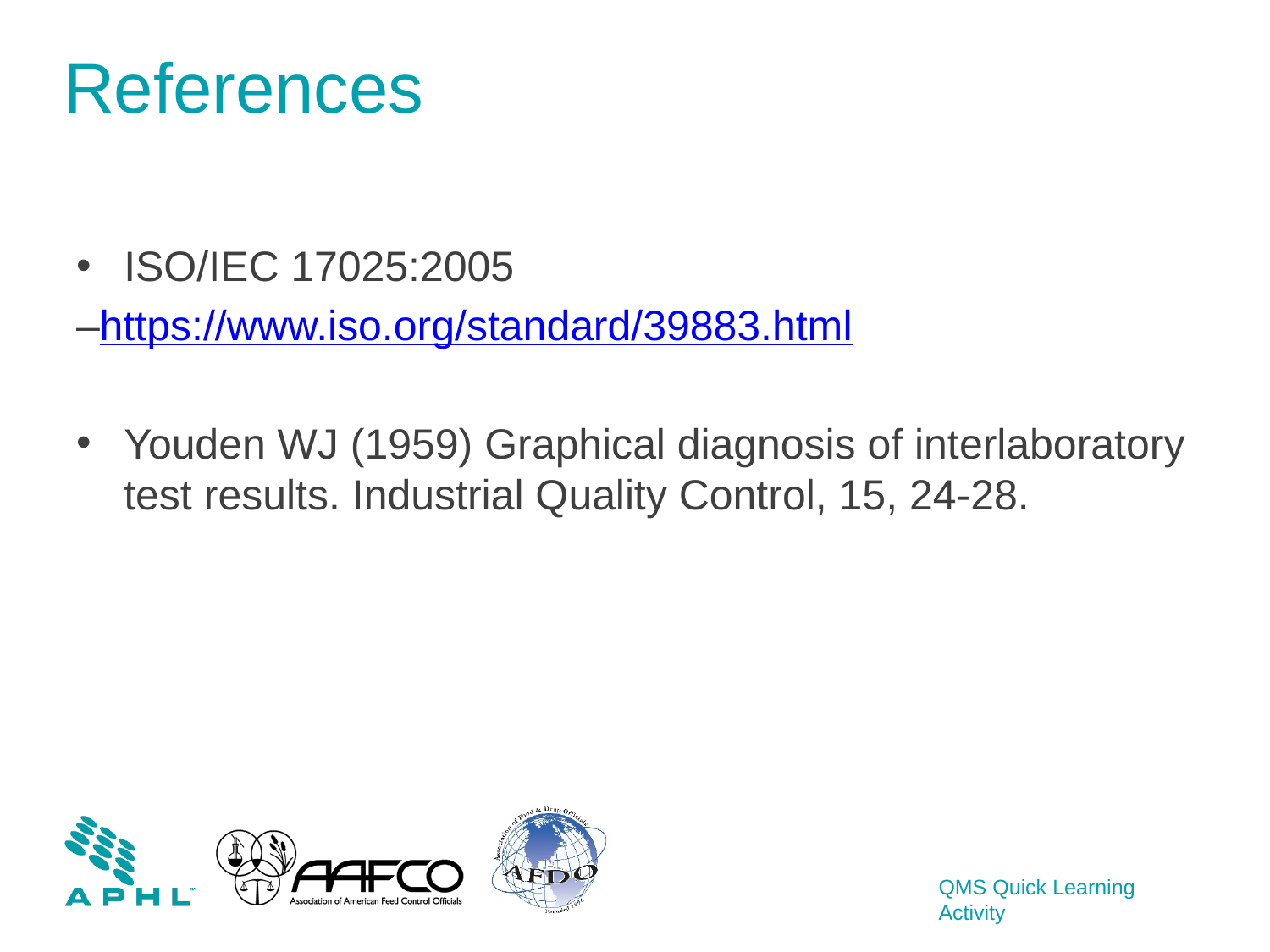

# References

ISO/IEC 17025:2005
–https://www.iso.org/standard/39883.html

Youden WJ (1959) Graphical diagnosis of interlaboratory test results. Industrial Quality Control, 15, 24-28.